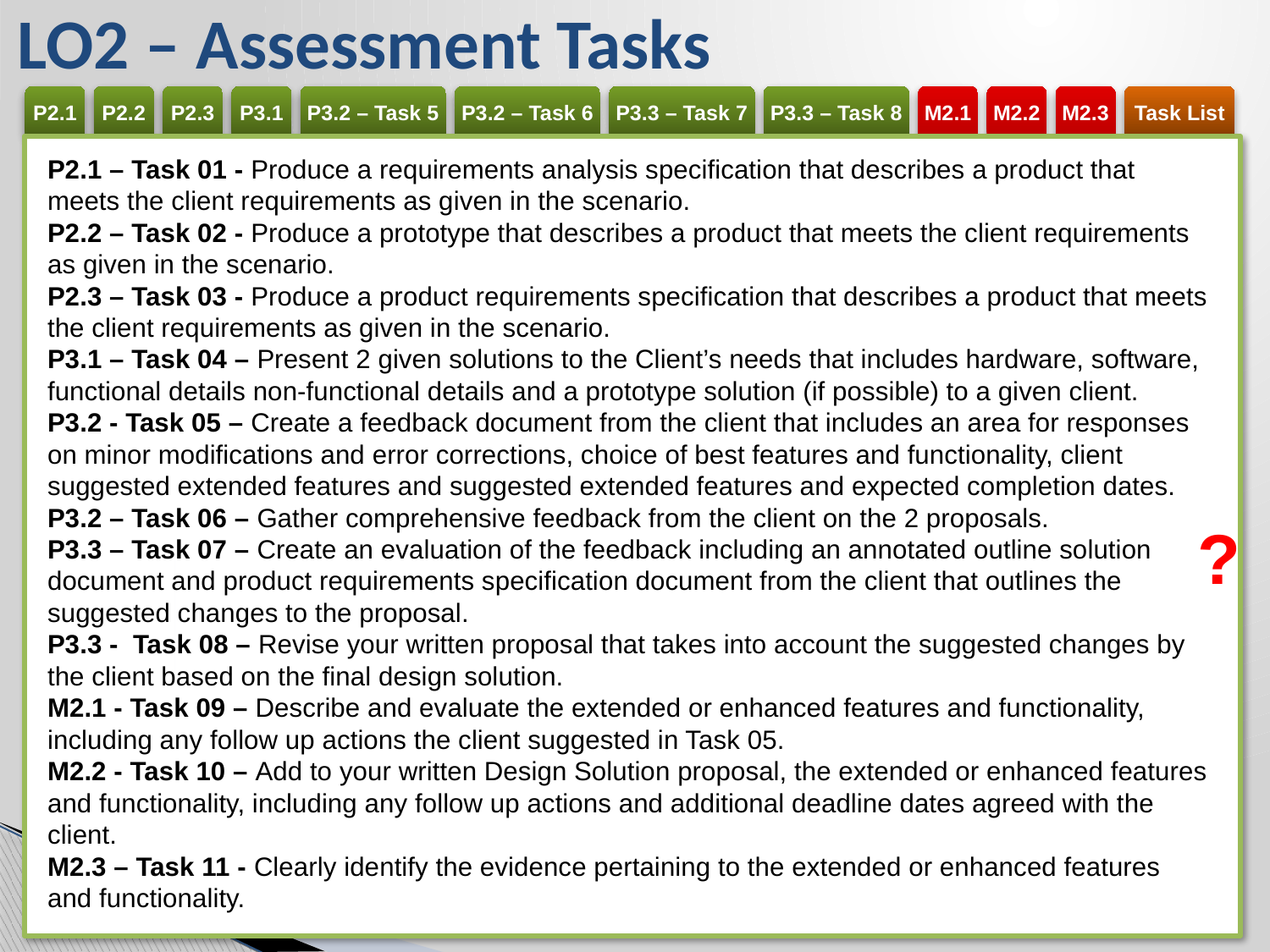

LO2 – Assessment Tasks
P2.1 – Task 01 - Produce a requirements analysis specification that describes a product that meets the client requirements as given in the scenario.
P2.2 – Task 02 - Produce a prototype that describes a product that meets the client requirements as given in the scenario.
P2.3 – Task 03 - Produce a product requirements specification that describes a product that meets the client requirements as given in the scenario.
P3.1 – Task 04 – Present 2 given solutions to the Client’s needs that includes hardware, software, functional details non-functional details and a prototype solution (if possible) to a given client.
P3.2 - Task 05 – Create a feedback document from the client that includes an area for responses on minor modifications and error corrections, choice of best features and functionality, client suggested extended features and suggested extended features and expected completion dates.
P3.2 – Task 06 – Gather comprehensive feedback from the client on the 2 proposals.
P3.3 – Task 07 – Create an evaluation of the feedback including an annotated outline solution document and product requirements specification document from the client that outlines the suggested changes to the proposal.
P3.3 -  Task 08 – Revise your written proposal that takes into account the suggested changes by the client based on the final design solution.
M2.1 - Task 09 – Describe and evaluate the extended or enhanced features and functionality, including any follow up actions the client suggested in Task 05.
M2.2 - Task 10 – Add to your written Design Solution proposal, the extended or enhanced features and functionality, including any follow up actions and additional deadline dates agreed with the client.
M2.3 – Task 11 - Clearly identify the evidence pertaining to the extended or enhanced features and functionality.
?